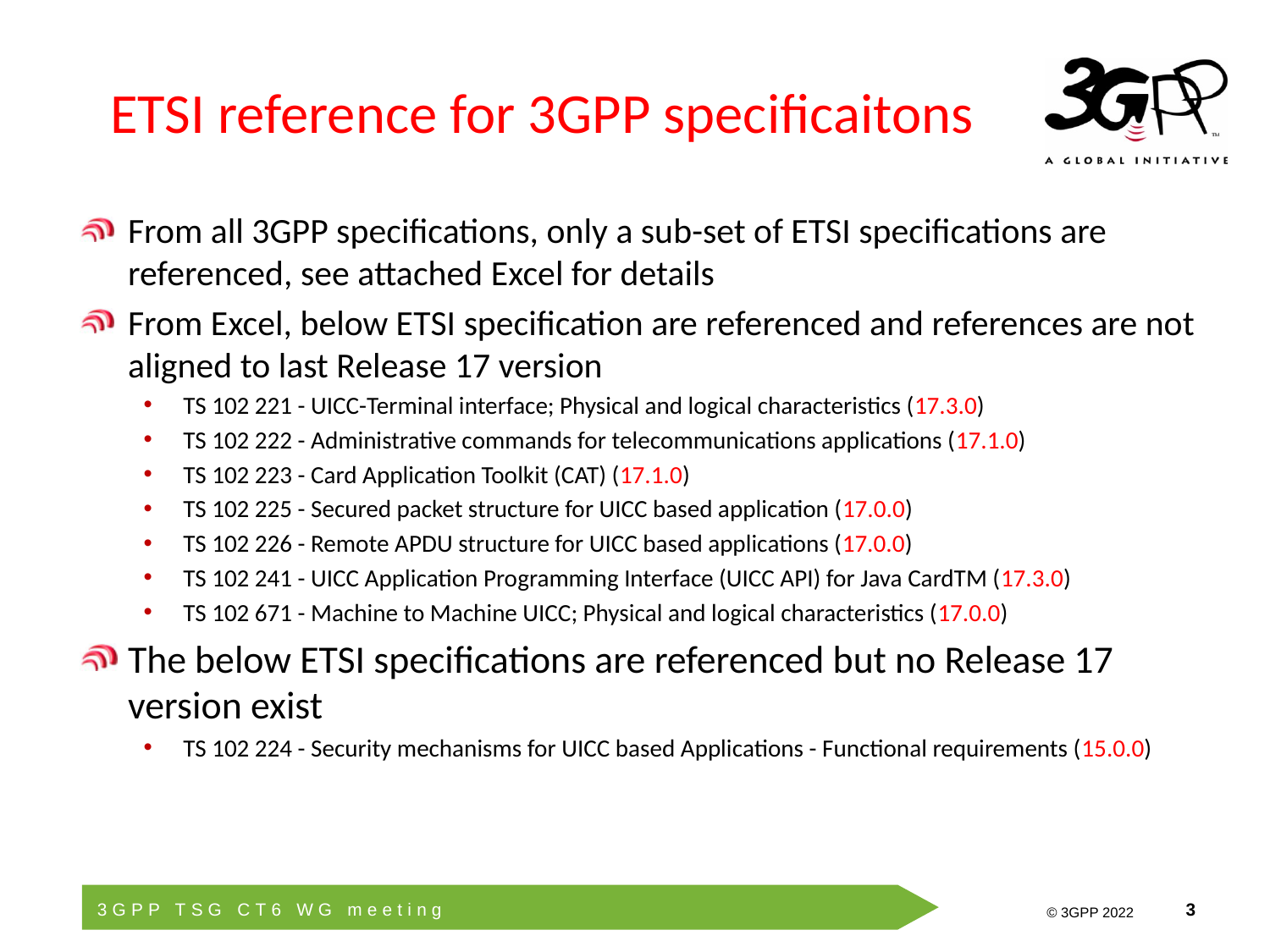

# ETSI reference for 3GPP specificaitons
From all 3GPP specifications, only a sub-set of ETSI specifications are referenced, see attached Excel for details
From Excel, below ETSI specification are referenced and references are not aligned to last Release 17 version
TS 102 221 - UICC-Terminal interface; Physical and logical characteristics (17.3.0)
TS 102 222 - Administrative commands for telecommunications applications (17.1.0)
TS 102 223 - Card Application Toolkit (CAT) (17.1.0)
TS 102 225 - Secured packet structure for UICC based application (17.0.0)
TS 102 226 - Remote APDU structure for UICC based applications (17.0.0)
TS 102 241 - UICC Application Programming Interface (UICC API) for Java CardTM (17.3.0)
TS 102 671 - Machine to Machine UICC; Physical and logical characteristics (17.0.0)
The below ETSI specifications are referenced but no Release 17 version exist
TS 102 224 - Security mechanisms for UICC based Applications - Functional requirements (15.0.0)